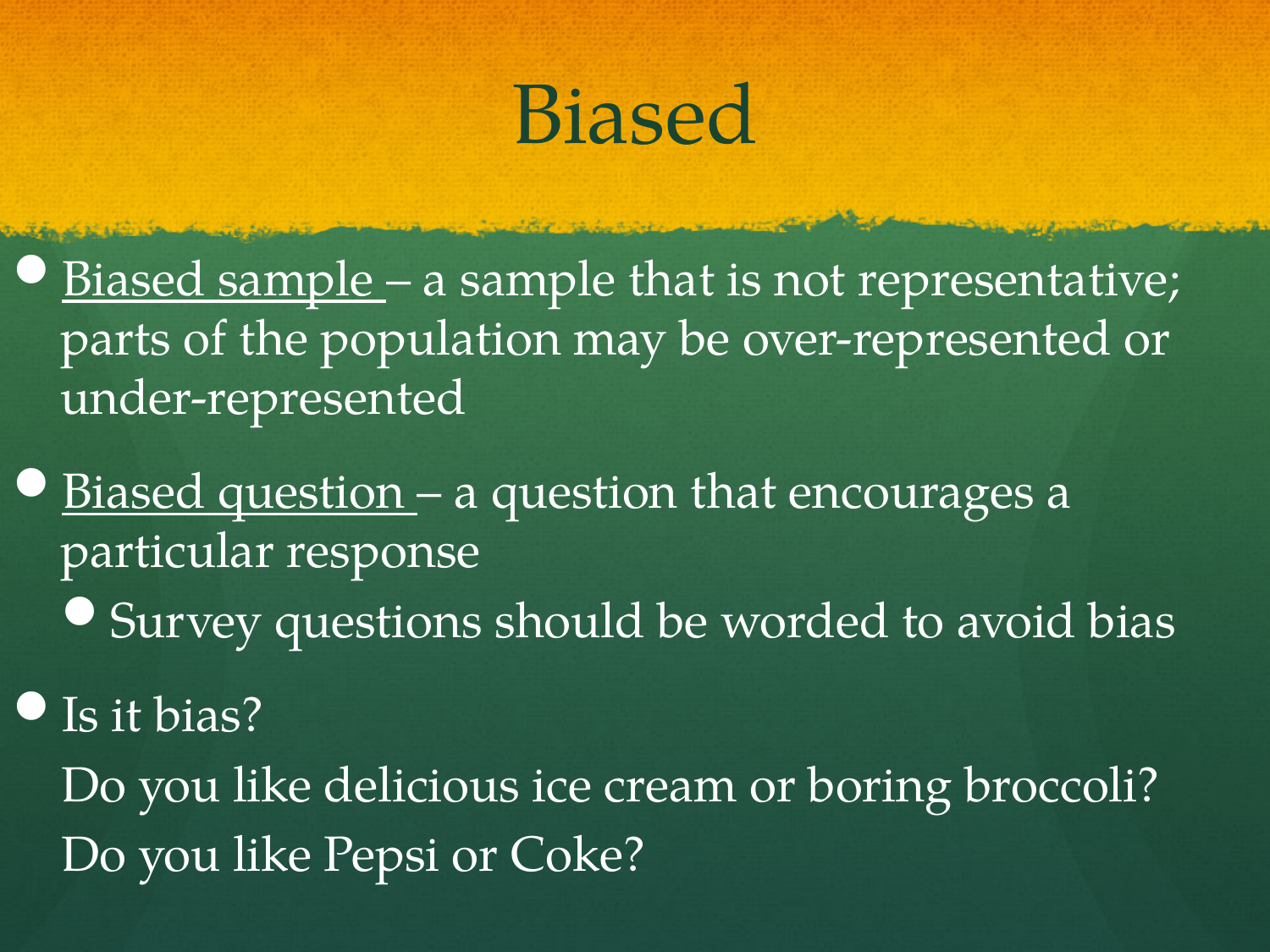

# Biased
Biased sample – a sample that is not representative; parts of the population may be over-represented or under-represented
Biased question – a question that encourages a particular response
Survey questions should be worded to avoid bias
Is it bias?
Do you like delicious ice cream or boring broccoli?
Do you like Pepsi or Coke?